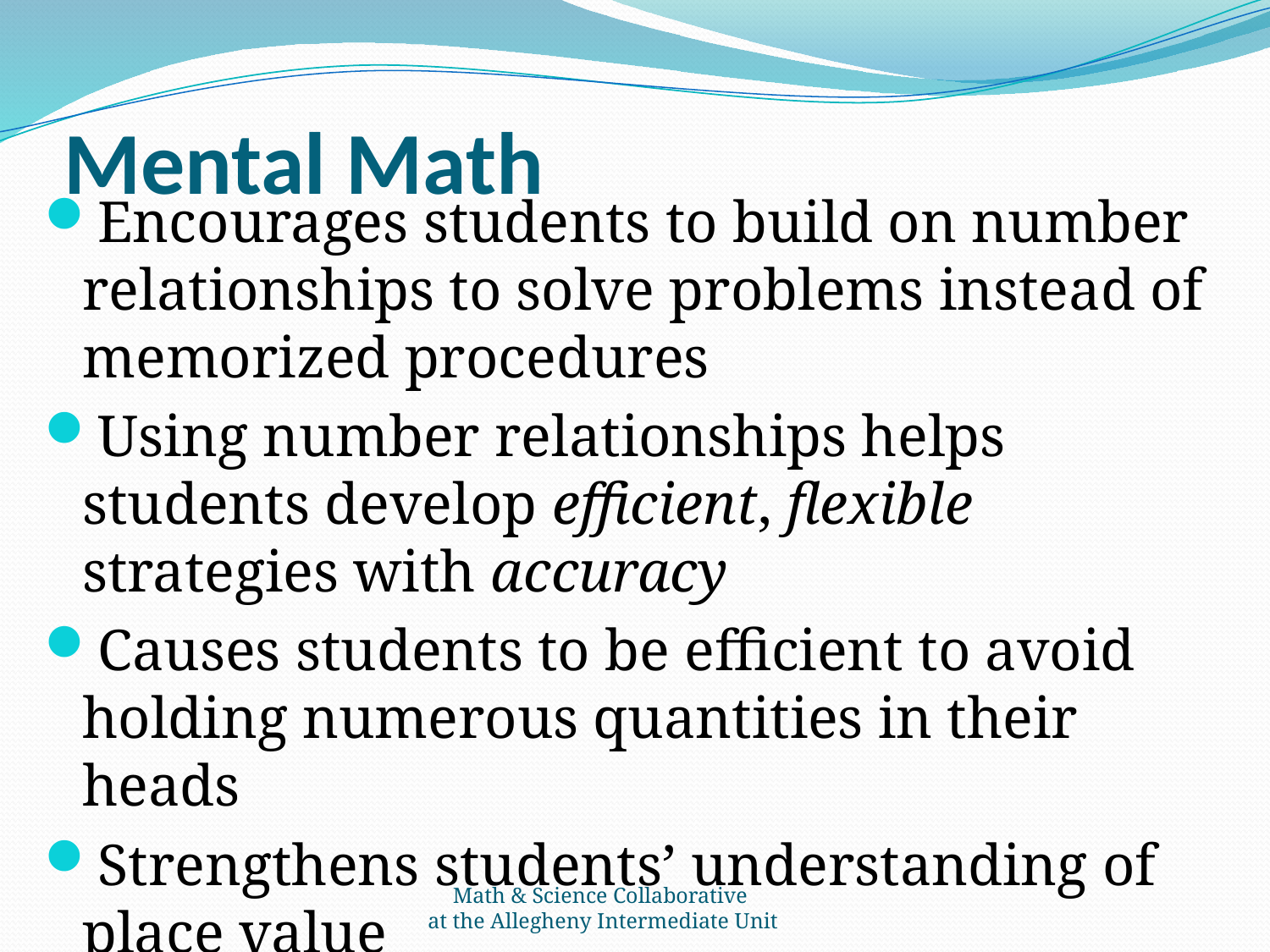

# Mental Math
Encourages students to build on number relationships to solve problems instead of memorized procedures
Using number relationships helps students develop efficient, flexible strategies with accuracy
Causes students to be efficient to avoid holding numerous quantities in their heads
Strengthens students’ understanding of place value
Math & Science Collaborative
at the Allegheny Intermediate Unit